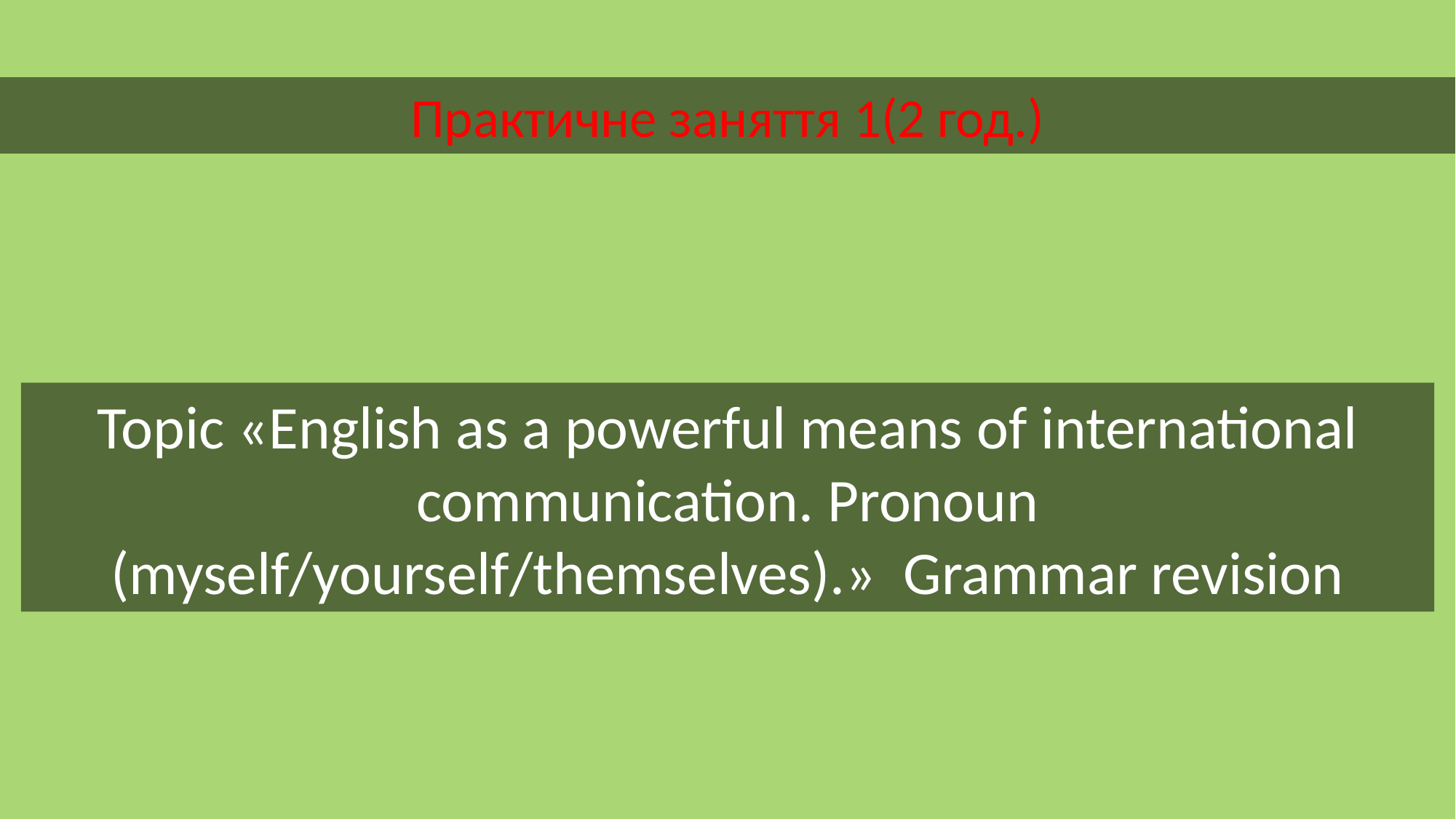

Практичне заняття 1(2 год.)
Topic «English as a powerful means of international communication. Pronoun (myself/yourself/themselves).»  Grammar revision